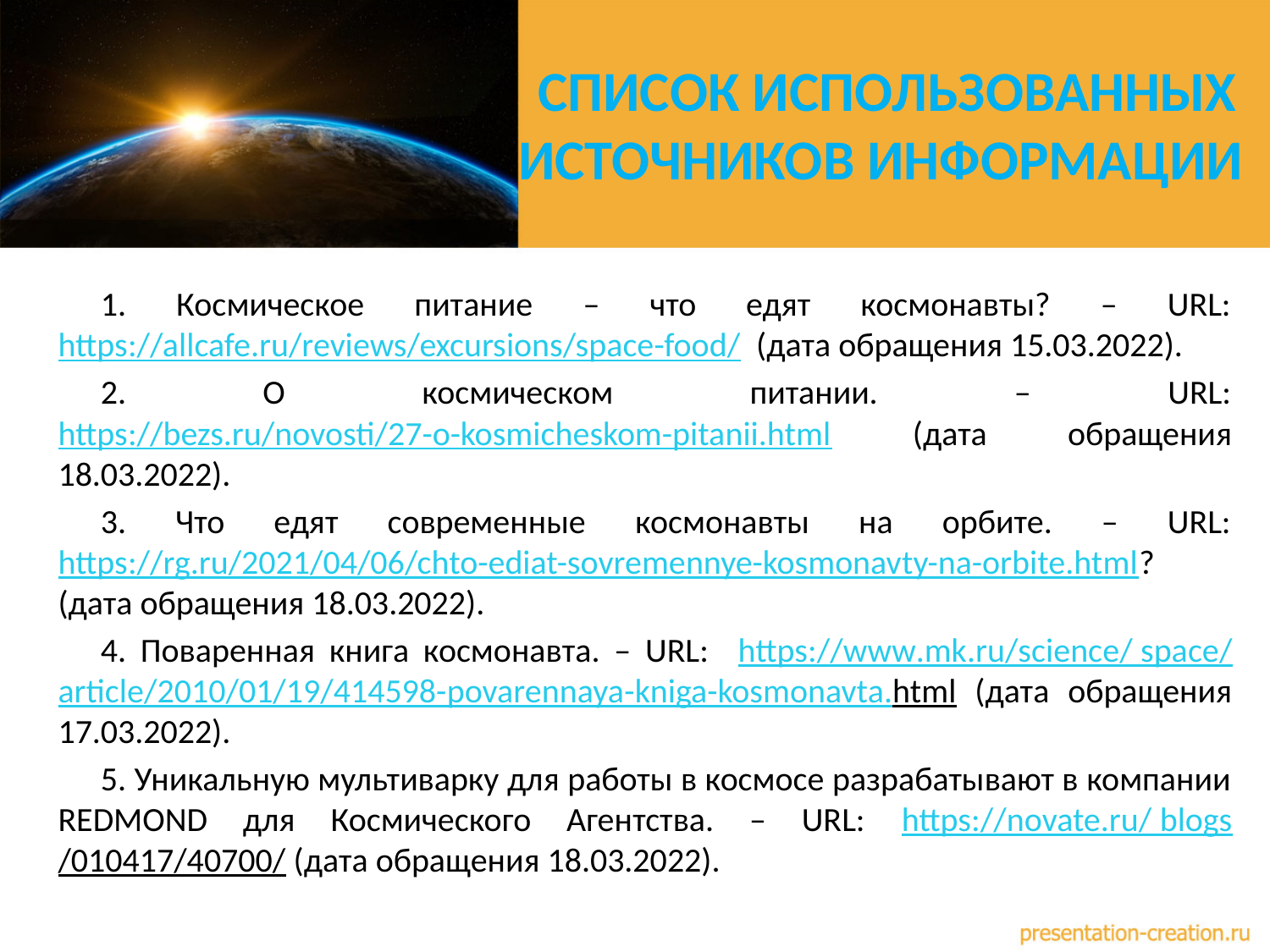

# СПИСОК ИСПОЛЬЗОВАННЫХ ИСТОЧНИКОВ ИНФОРМАЦИИ
1. Космическое питание – что едят космонавты? – URL: https://allcafe.ru/reviews/excursions/space-food/  (дата обращения 15.03.2022).
2. О космическом питании. – URL: https://bezs.ru/novosti/27-o-kosmicheskom-pitanii.html (дата обращения 18.03.2022).
3. Что едят современные космонавты на орбите. – URL: https://rg.ru/2021/04/06/chto-ediat-sovremennye-kosmonavty-na-orbite.html?  (дата обращения 18.03.2022).
4. Поваренная книга космонавта. – URL:  https://www.mk.ru/science/ space/article/2010/01/19/414598-povarennaya-kniga-kosmonavta.html (дата обращения 17.03.2022).
5. Уникальную мультиварку для работы в космосе разрабатывают в компании REDMOND для Космического Агентства. – URL: https://novate.ru/ blogs/010417/40700/ (дата обращения 18.03.2022).